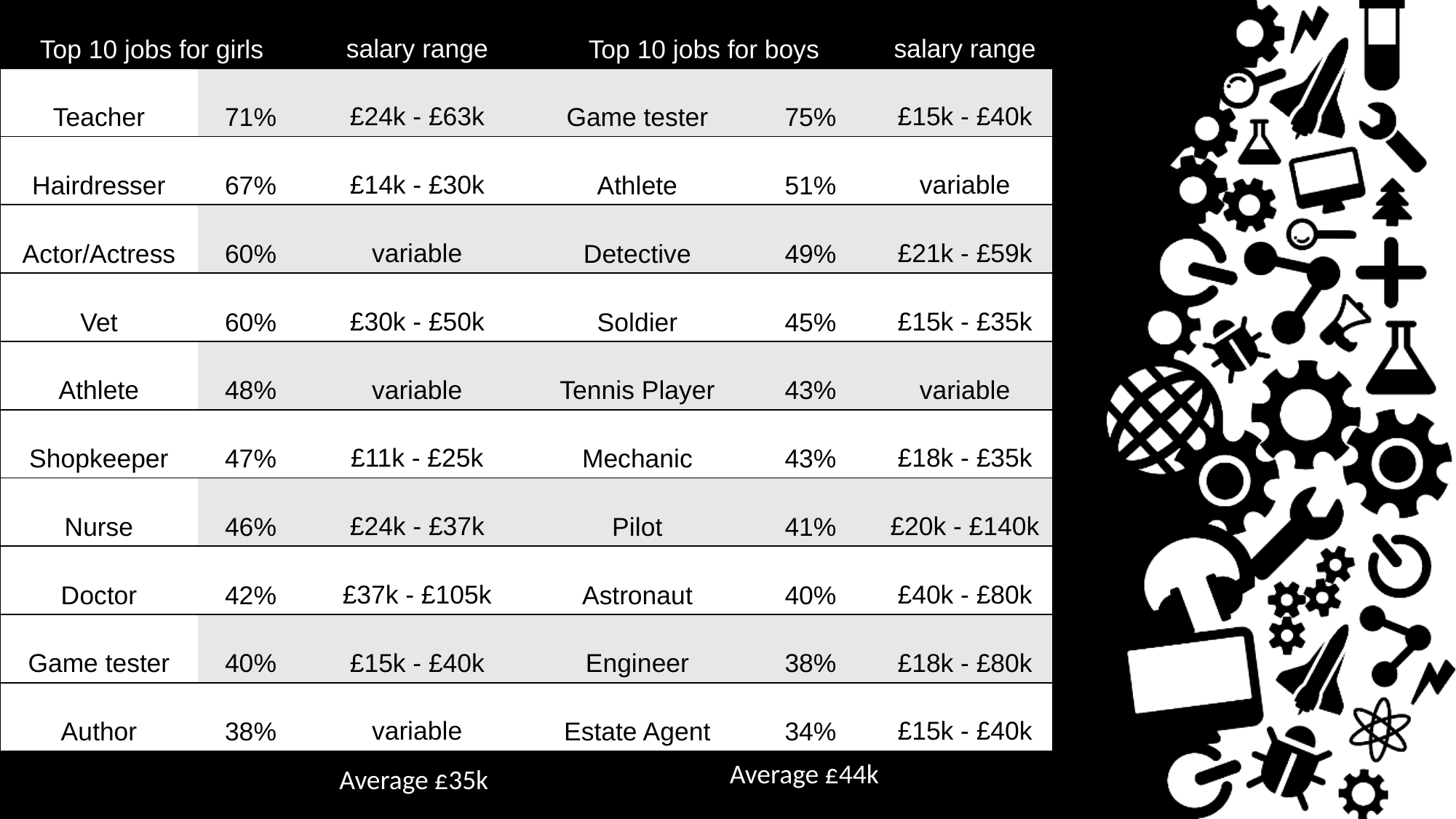

| Top 10 jobs for girls |  | salary range | Top 10 jobs for boys |  | salary range |
| --- | --- | --- | --- | --- | --- |
| Teacher | 71% | £24k - £63k | Game tester | 75% | £15k - £40k |
| Hairdresser | 67% | £14k - £30k | Athlete | 51% | variable |
| Actor/Actress | 60% | variable | Detective | 49% | £21k - £59k |
| Vet | 60% | £30k - £50k | Soldier | 45% | £15k - £35k |
| Athlete | 48% | variable | Tennis Player | 43% | variable |
| Shopkeeper | 47% | £11k - £25k | Mechanic | 43% | £18k - £35k |
| Nurse | 46% | £24k - £37k | Pilot | 41% | £20k - £140k |
| Doctor | 42% | £37k - £105k | Astronaut | 40% | £40k - £80k |
| Game tester | 40% | £15k - £40k | Engineer | 38% | £18k - £80k |
| Author | 38% | variable | Estate Agent | 34% | £15k - £40k |
Average £44k
Average £35k